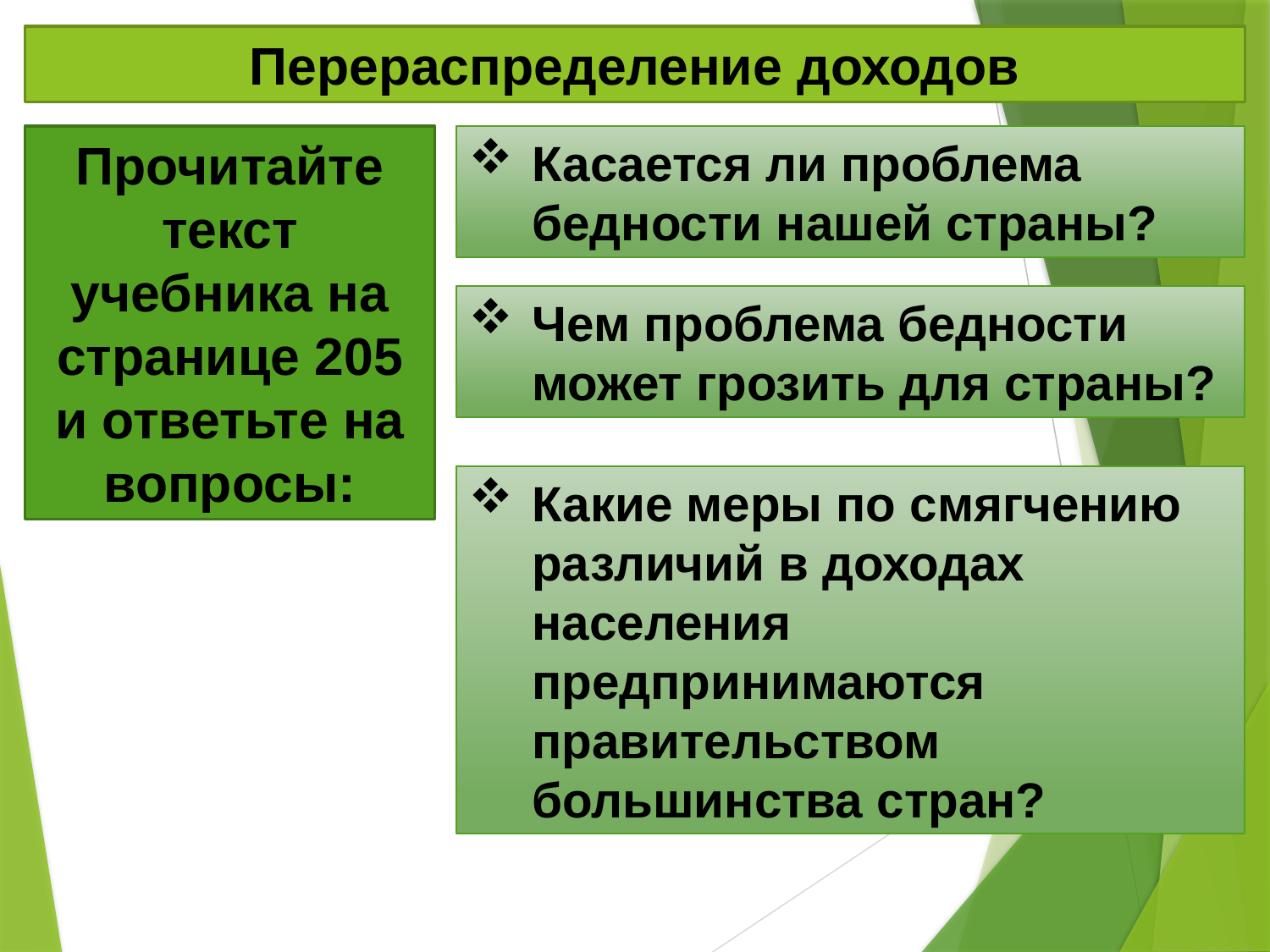

Перераспределение доходов
Прочитайте текст учебника на странице 205 и ответьте на вопросы:
Касается ли проблема бедности нашей страны?
Чем проблема бедности может грозить для страны?
Какие меры по смягчению различий в доходах населения предпринимаются правительством большинства стран?